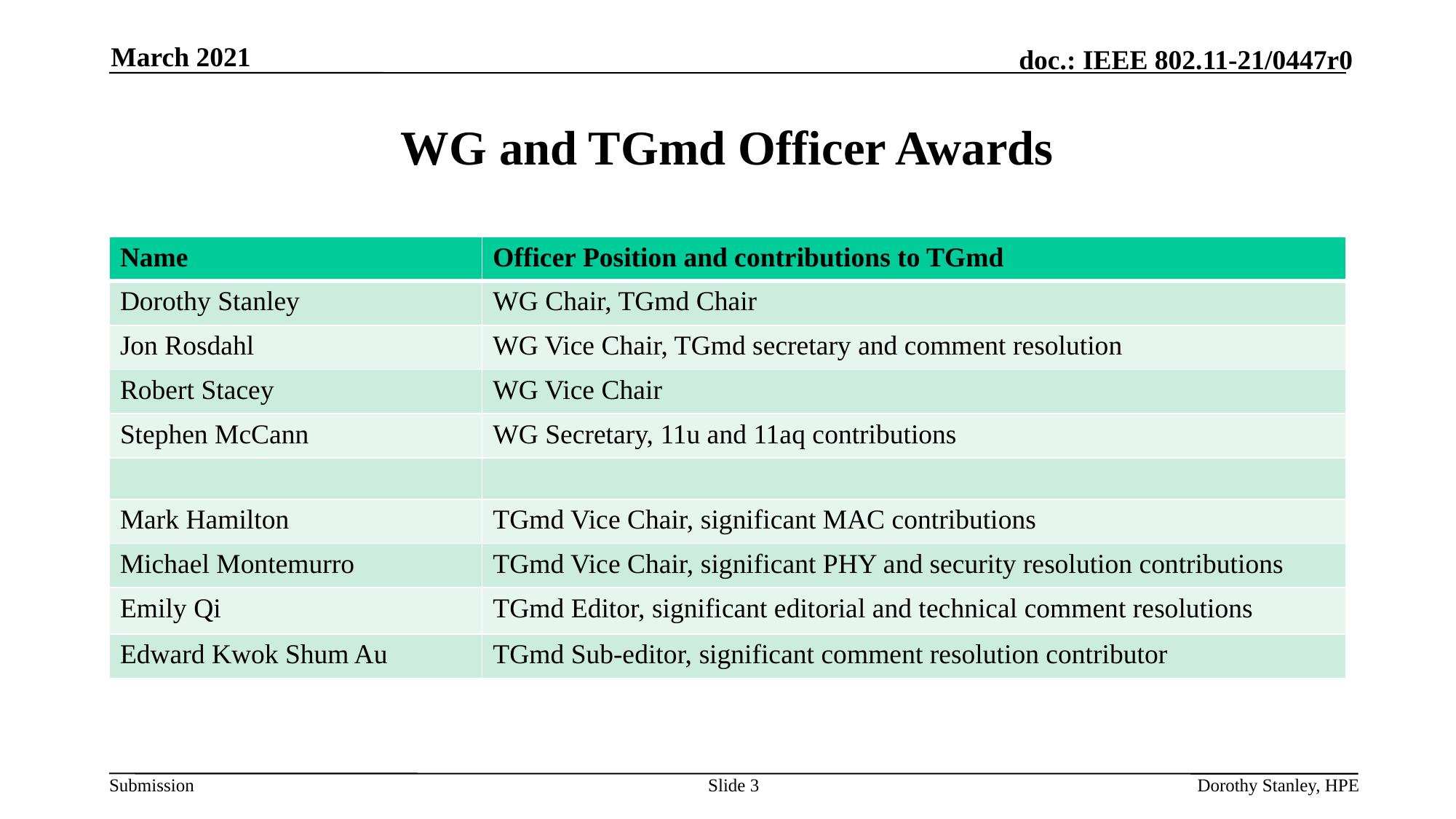

March 2021
# WG and TGmd Officer Awards
| Name | Officer Position and contributions to TGmd |
| --- | --- |
| Dorothy Stanley | WG Chair, TGmd Chair |
| Jon Rosdahl | WG Vice Chair, TGmd secretary and comment resolution |
| Robert Stacey | WG Vice Chair |
| Stephen McCann | WG Secretary, 11u and 11aq contributions |
|  |  |
| Mark Hamilton | TGmd Vice Chair, significant MAC contributions |
| Michael Montemurro | TGmd Vice Chair, significant PHY and security resolution contributions |
| Emily Qi | TGmd Editor, significant editorial and technical comment resolutions |
| Edward Kwok Shum Au | TGmd Sub-editor, significant comment resolution contributor |
Slide 3
Dorothy Stanley, HPE